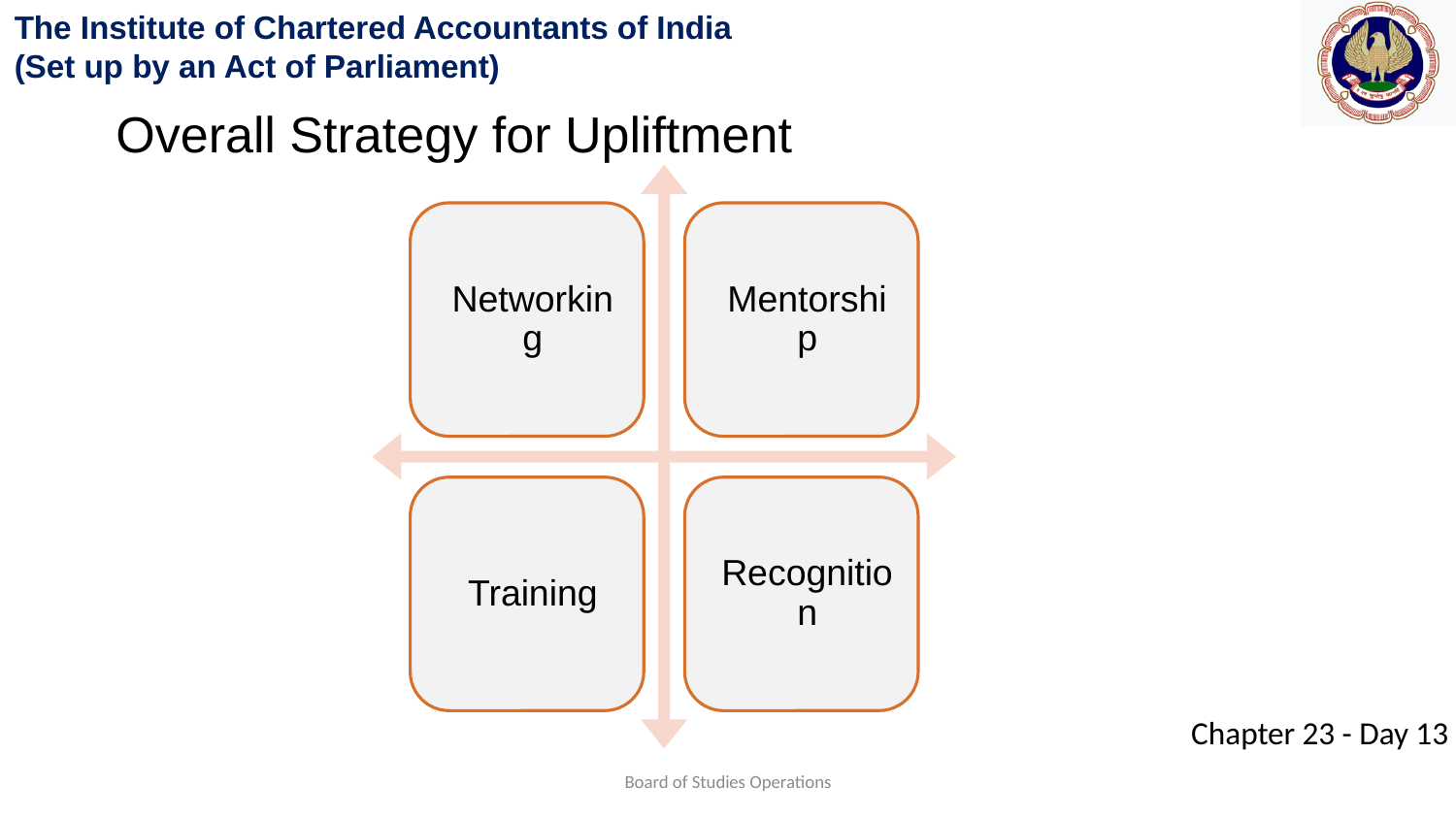

Overall Strategy for Upliftment

Networking
Mentorship
Training
Recognition
Board of Studies Operations